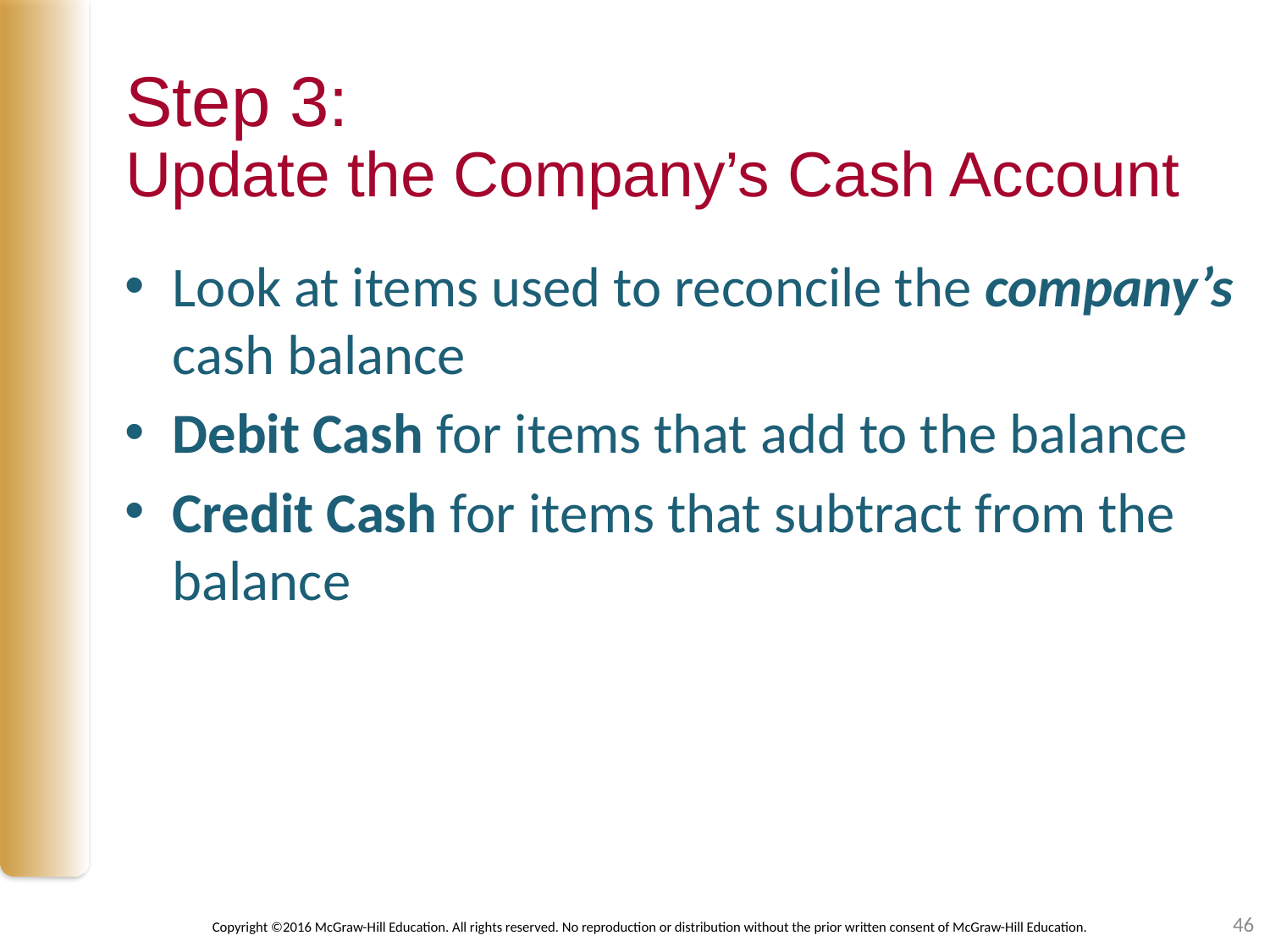

# Step 3: Update the Company’s Cash Account
Look at items used to reconcile the company’s cash balance
Debit Cash for items that add to the balance
Credit Cash for items that subtract from the balance

46
Copyright ©2016 McGraw-Hill Education. All rights reserved. No reproduction or distribution without the prior written consent of McGraw-Hill Education.